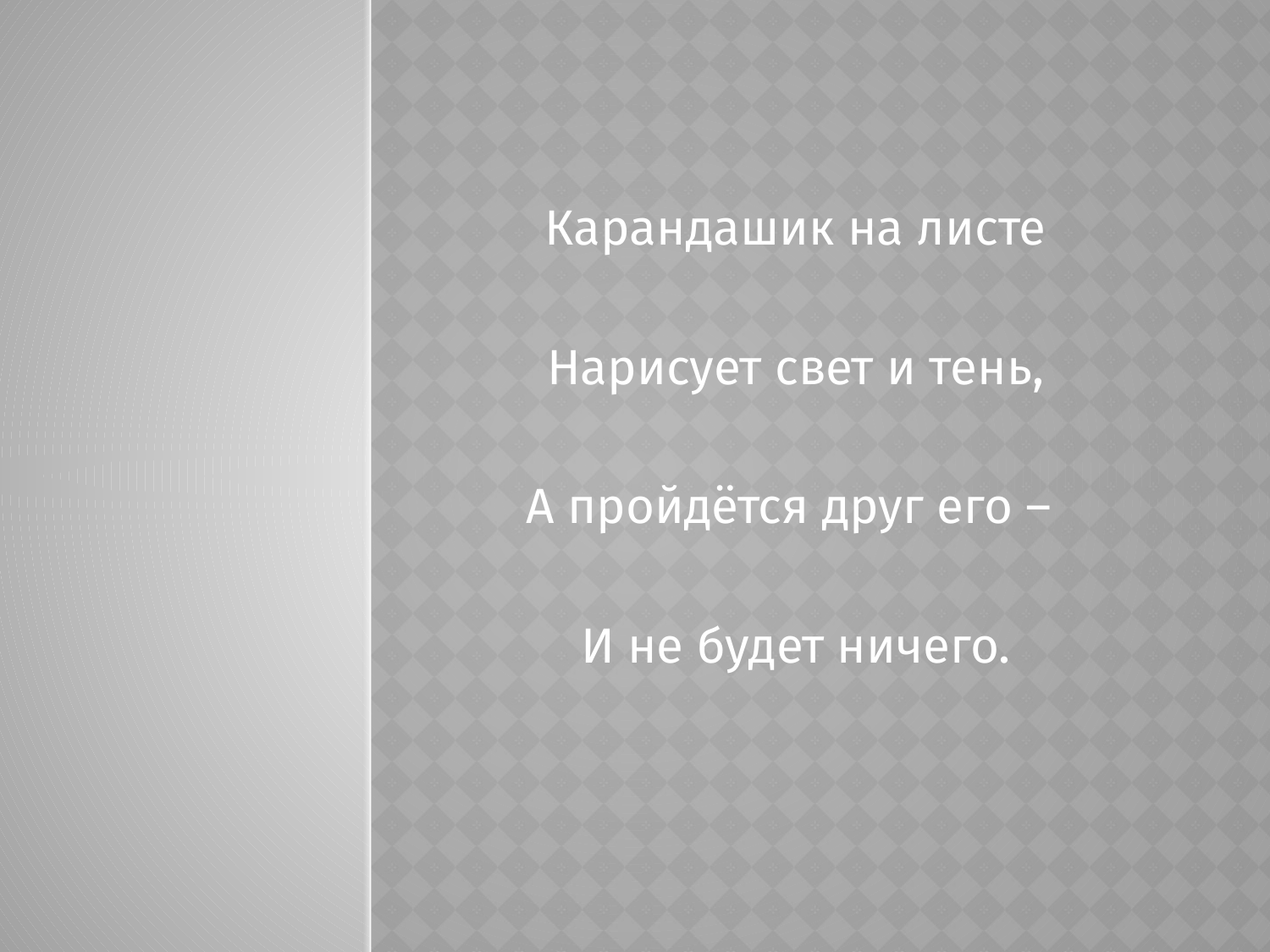

Карандашик на листе

Нарисует свет и тень,

А пройдётся друг его –

И не будет ничего.